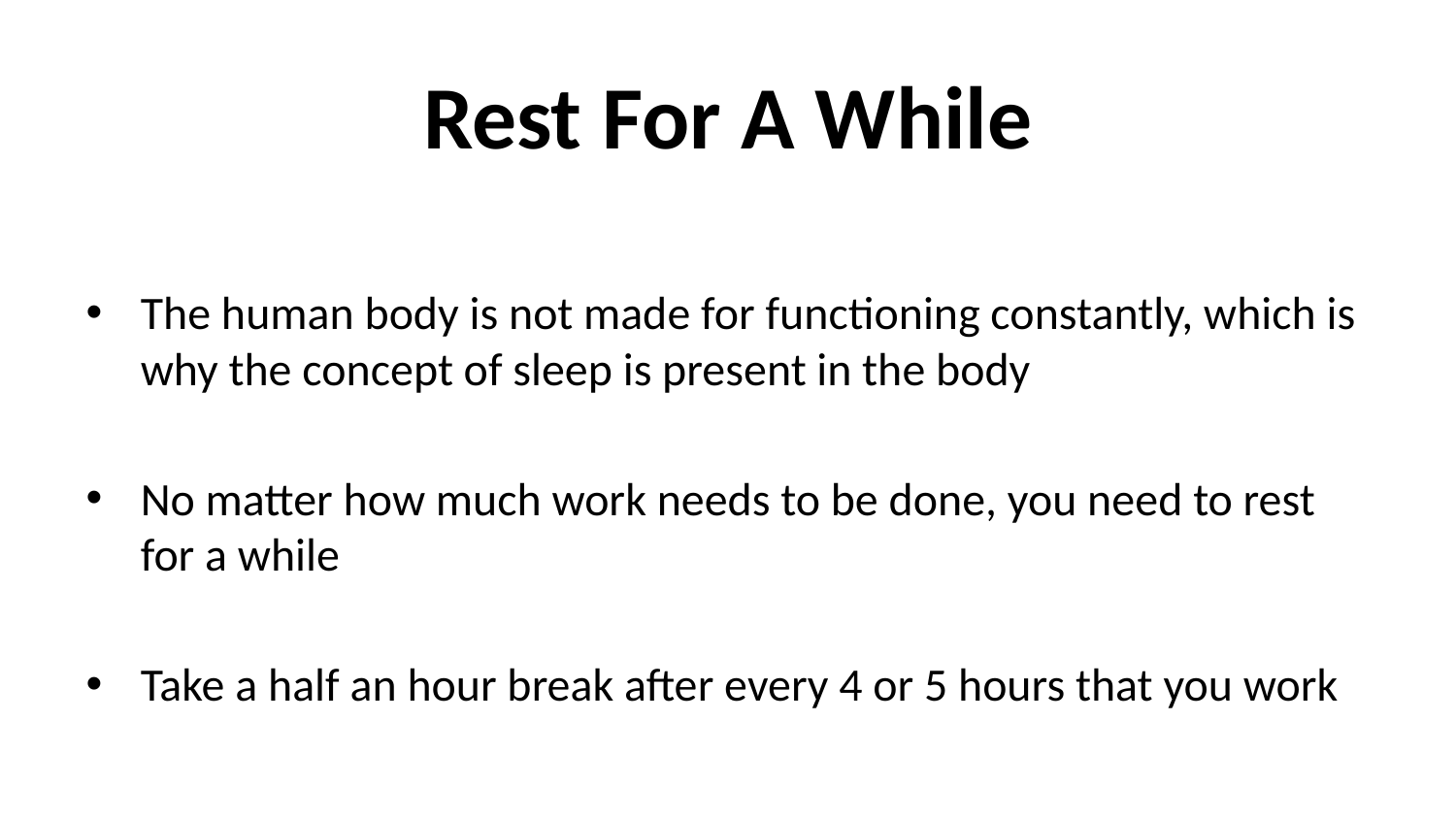

# Rest For A While
The human body is not made for functioning constantly, which is why the concept of sleep is present in the body

No matter how much work needs to be done, you need to rest for a while

Take a half an hour break after every 4 or 5 hours that you work